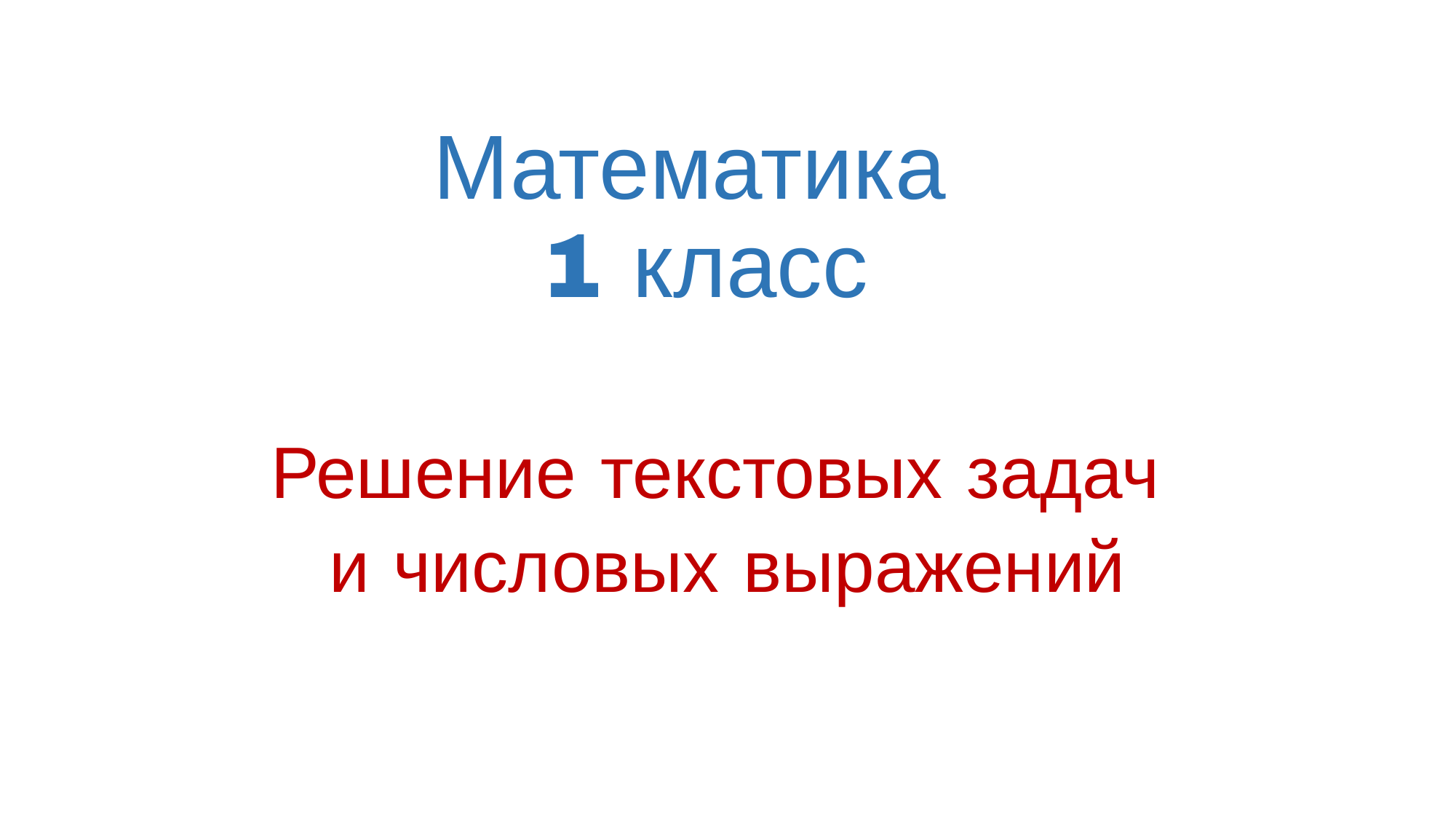

# Математика 1 класс
Решение текстовых задач
и числовых выражений